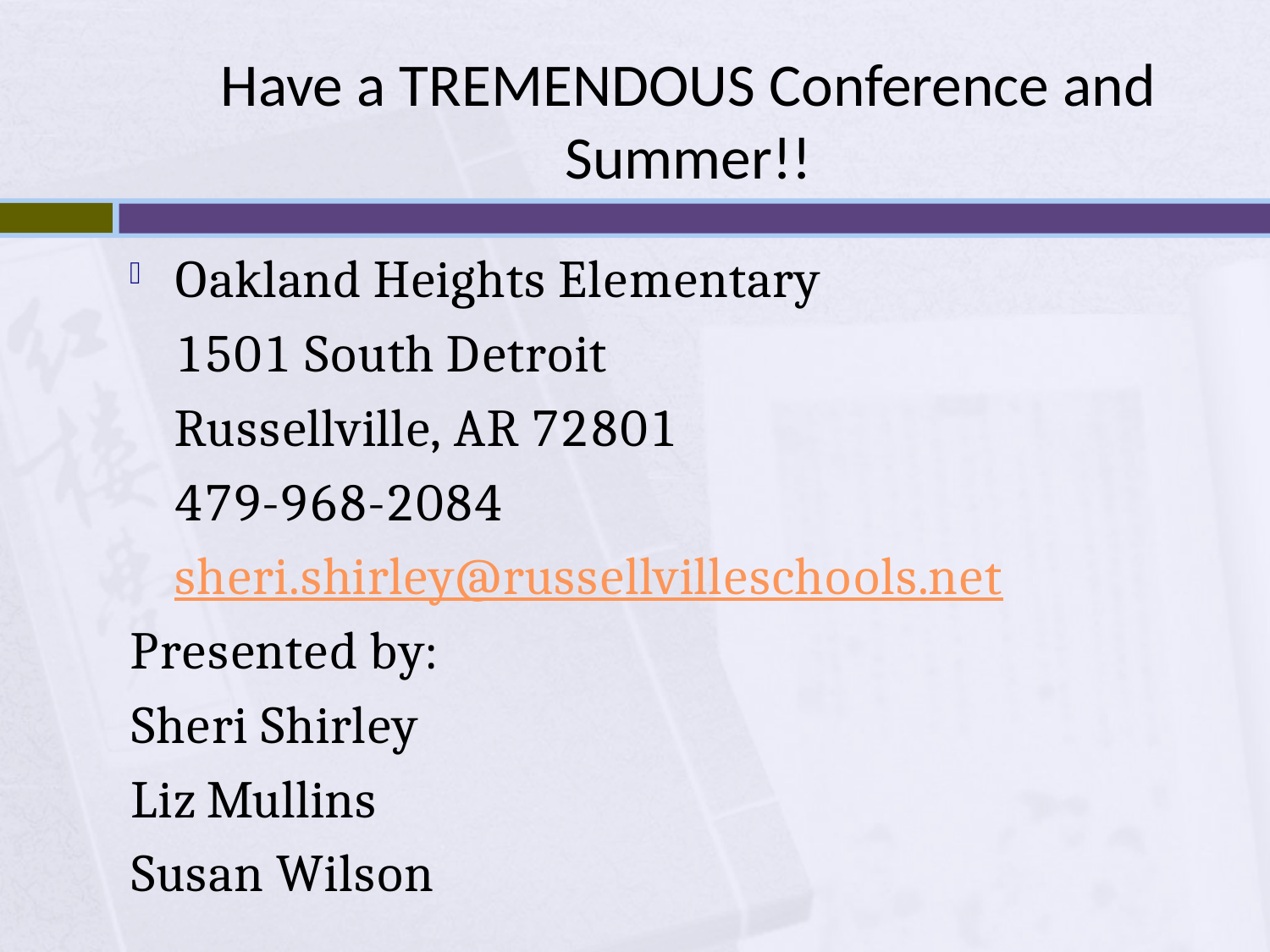

# Have a TREMENDOUS Conference and Summer!!
Oakland Heights Elementary
	1501 South Detroit
	Russellville, AR 72801
	479-968-2084
	sheri.shirley@russellvilleschools.net
Presented by:
Sheri Shirley
Liz Mullins
Susan Wilson